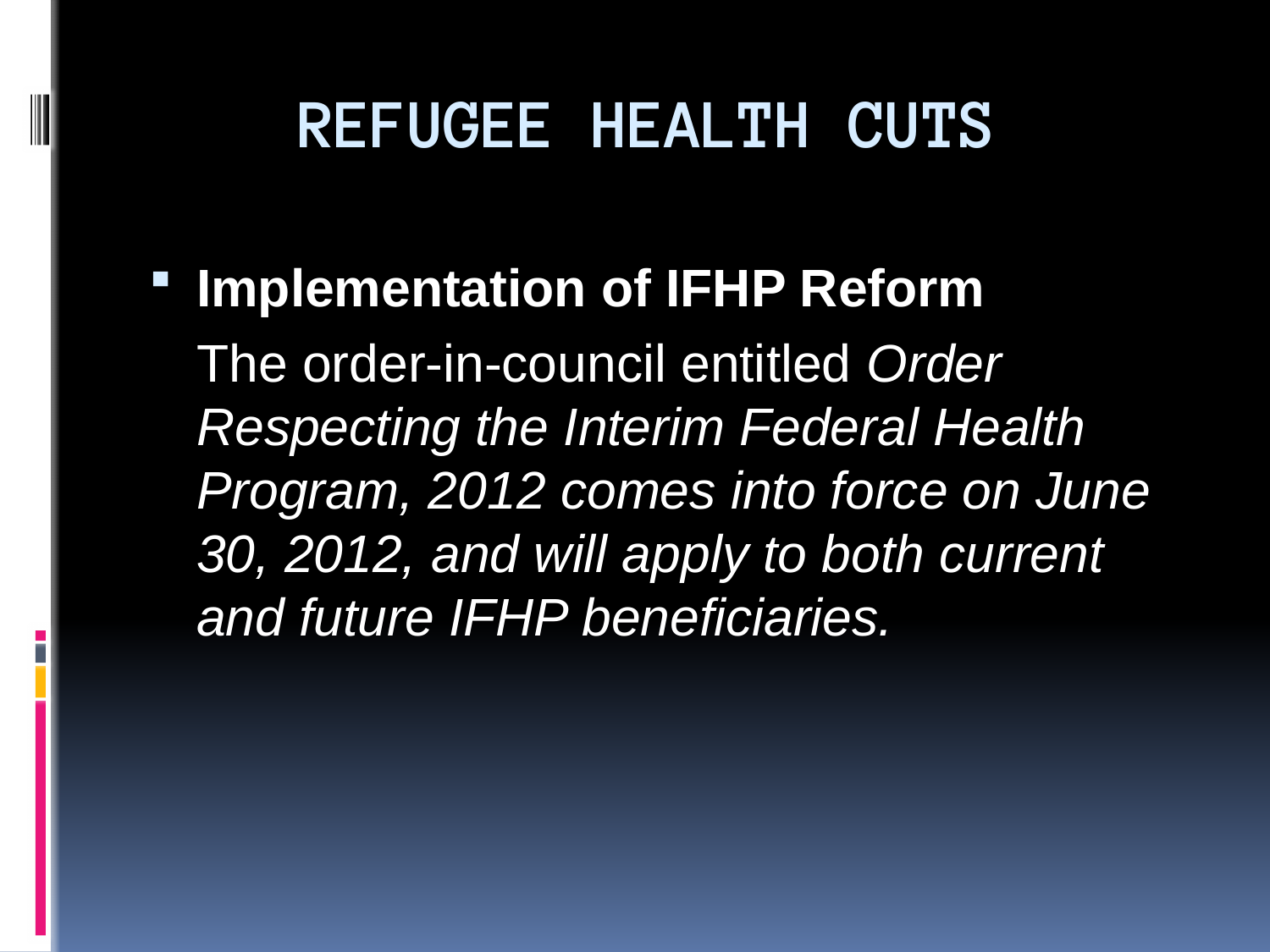

# REFUGEE HEALTH CUTS
Implementation of IFHP Reform
	The order-in-council entitled Order Respecting the Interim Federal Health Program, 2012 comes into force on June 30, 2012, and will apply to both current and future IFHP beneficiaries.